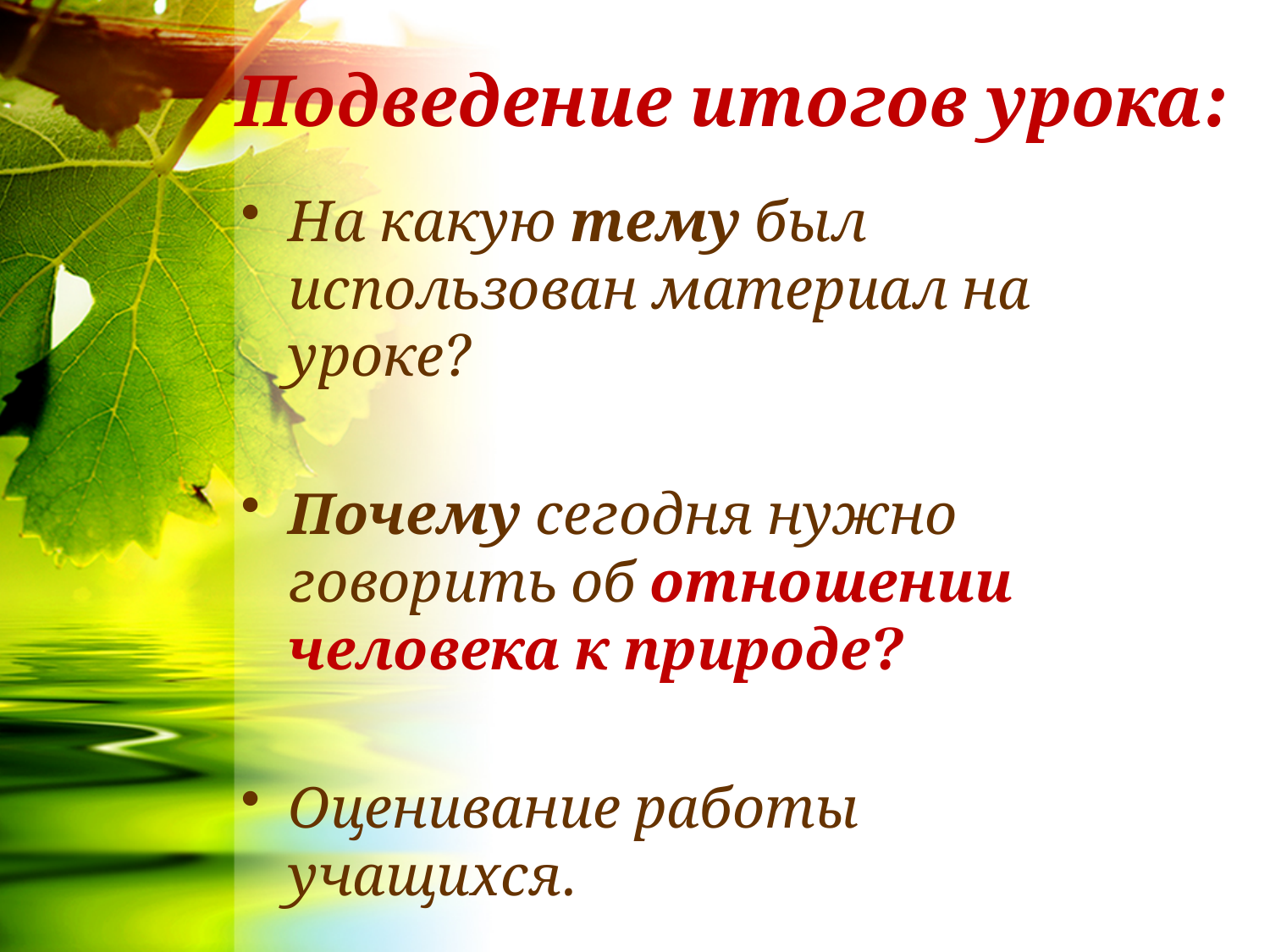

Подведение итогов урока:
На какую тему был использован материал на уроке?

Почему сегодня нужно говорить об отношении  человека к природе?

Оценивание работы учащихся.